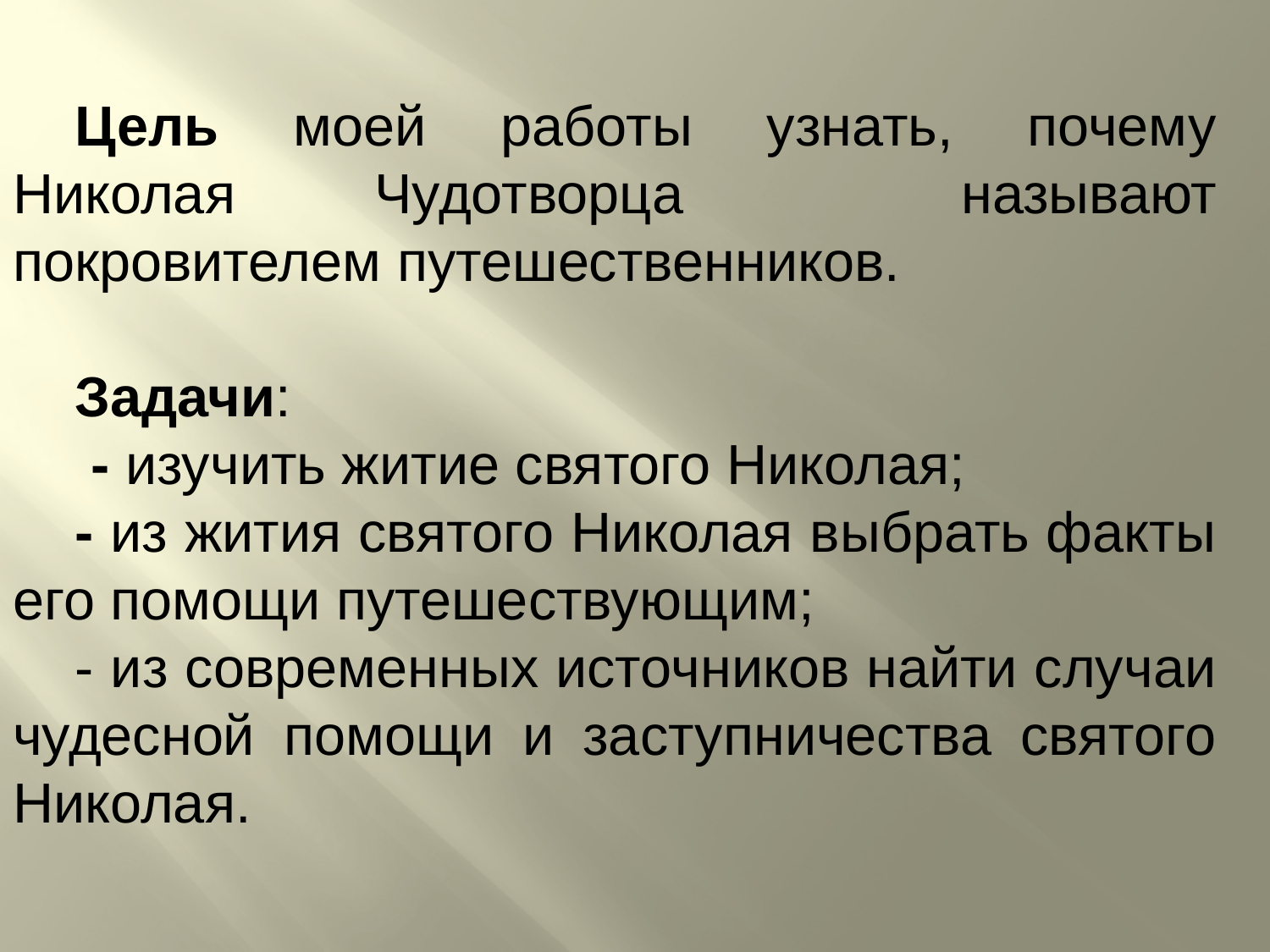

Цель моей работы узнать, почему Николая Чудотворца  называют покровителем путешественников.

Задачи:
 - изучить житие святого Николая;
- из жития святого Николая выбрать факты его помощи путешествующим;
- из современных источников найти случаи чудесной помощи и заступничества святого Николая.